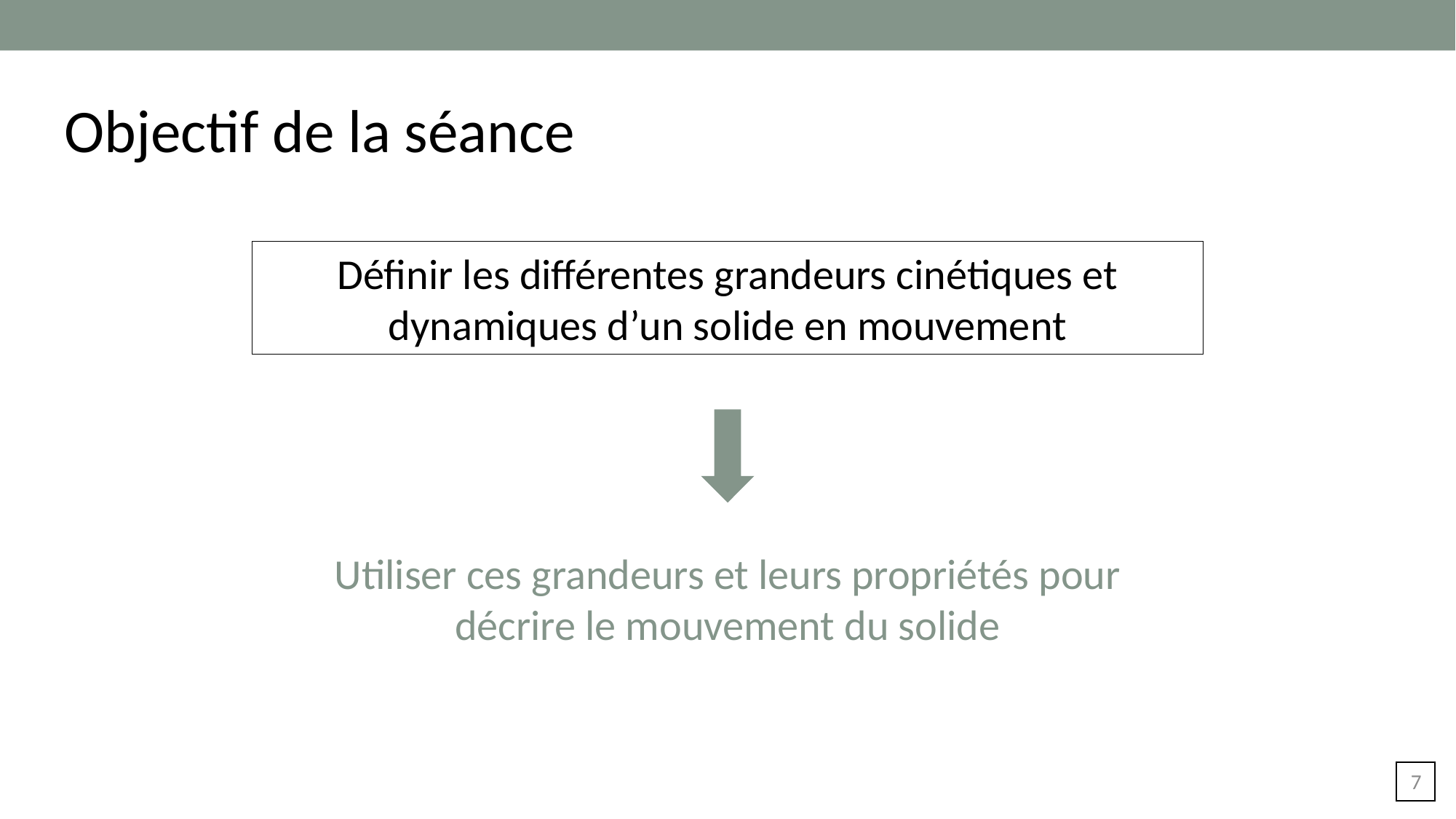

Objectif de la séance
Définir les différentes grandeurs cinétiques et dynamiques d’un solide en mouvement

Utiliser ces grandeurs et leurs propriétés pour décrire le mouvement du solide
7